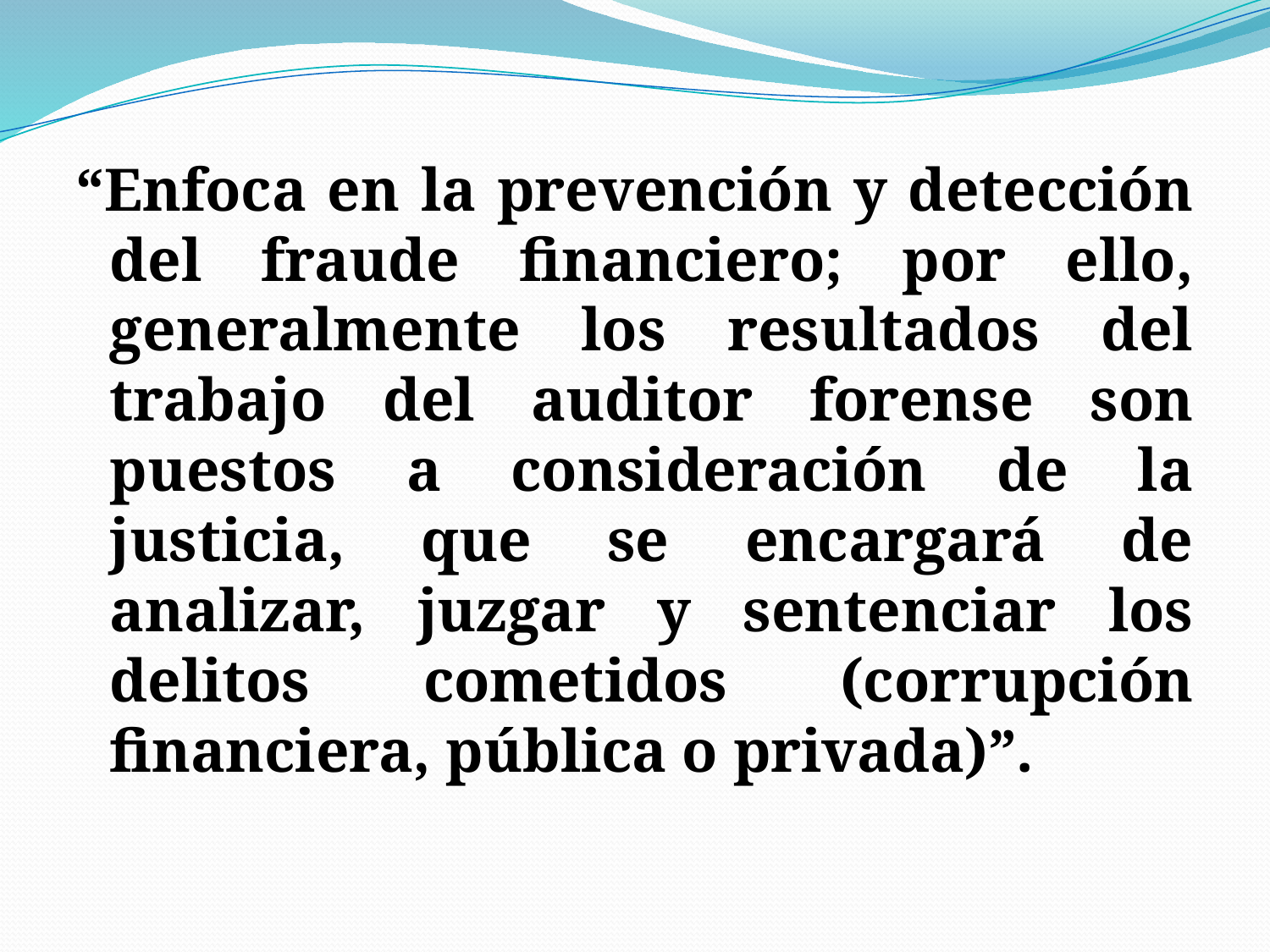

“Enfoca en la prevención y detección del fraude financiero; por ello, generalmente los resultados del trabajo del auditor forense son puestos a consideración de la justicia, que se encargará de analizar, juzgar y sentenciar los delitos cometidos (corrupción financiera, pública o privada)”.